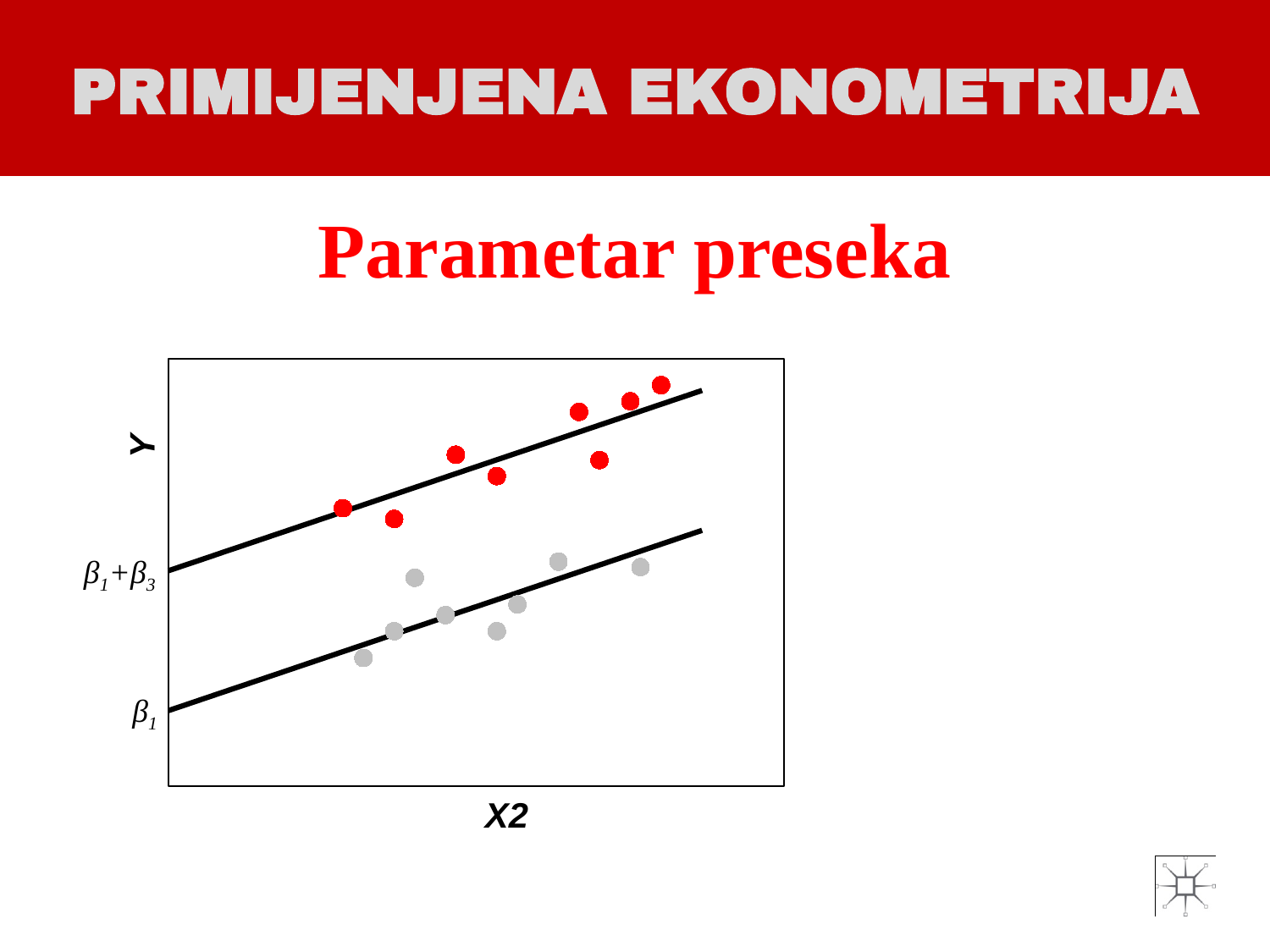

PRIMIJENJENA EKONOMETRIJA
# Parametar preseka

### Chart

| Category | Occupational schools | Regular schools | L1 | L2 |
|---|---|---|---|---|
β1+β3
β1